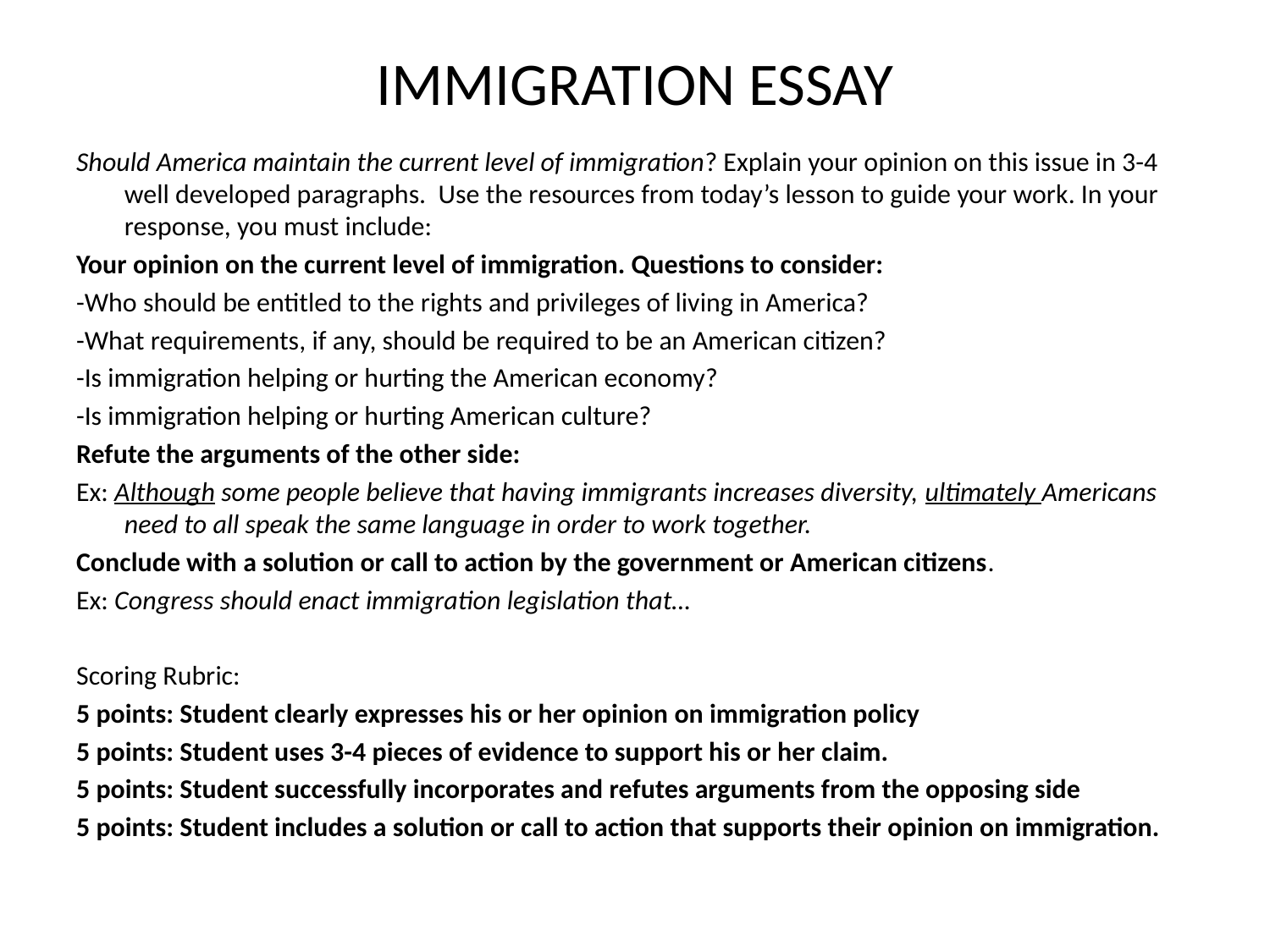

# IMMIGRATION ESSAY
Should America maintain the current level of immigration? Explain your opinion on this issue in 3-4 well developed paragraphs.  Use the resources from today’s lesson to guide your work. In your response, you must include:
Your opinion on the current level of immigration. Questions to consider:
-Who should be entitled to the rights and privileges of living in America?
-What requirements, if any, should be required to be an American citizen?
-Is immigration helping or hurting the American economy?
-Is immigration helping or hurting American culture?
Refute the arguments of the other side:
Ex: Although some people believe that having immigrants increases diversity, ultimately Americans need to all speak the same language in order to work together.
Conclude with a solution or call to action by the government or American citizens.
Ex: Congress should enact immigration legislation that…

Scoring Rubric:
5 points: Student clearly expresses his or her opinion on immigration policy
5 points: Student uses 3-4 pieces of evidence to support his or her claim.
5 points: Student successfully incorporates and refutes arguments from the opposing side
5 points: Student includes a solution or call to action that supports their opinion on immigration.